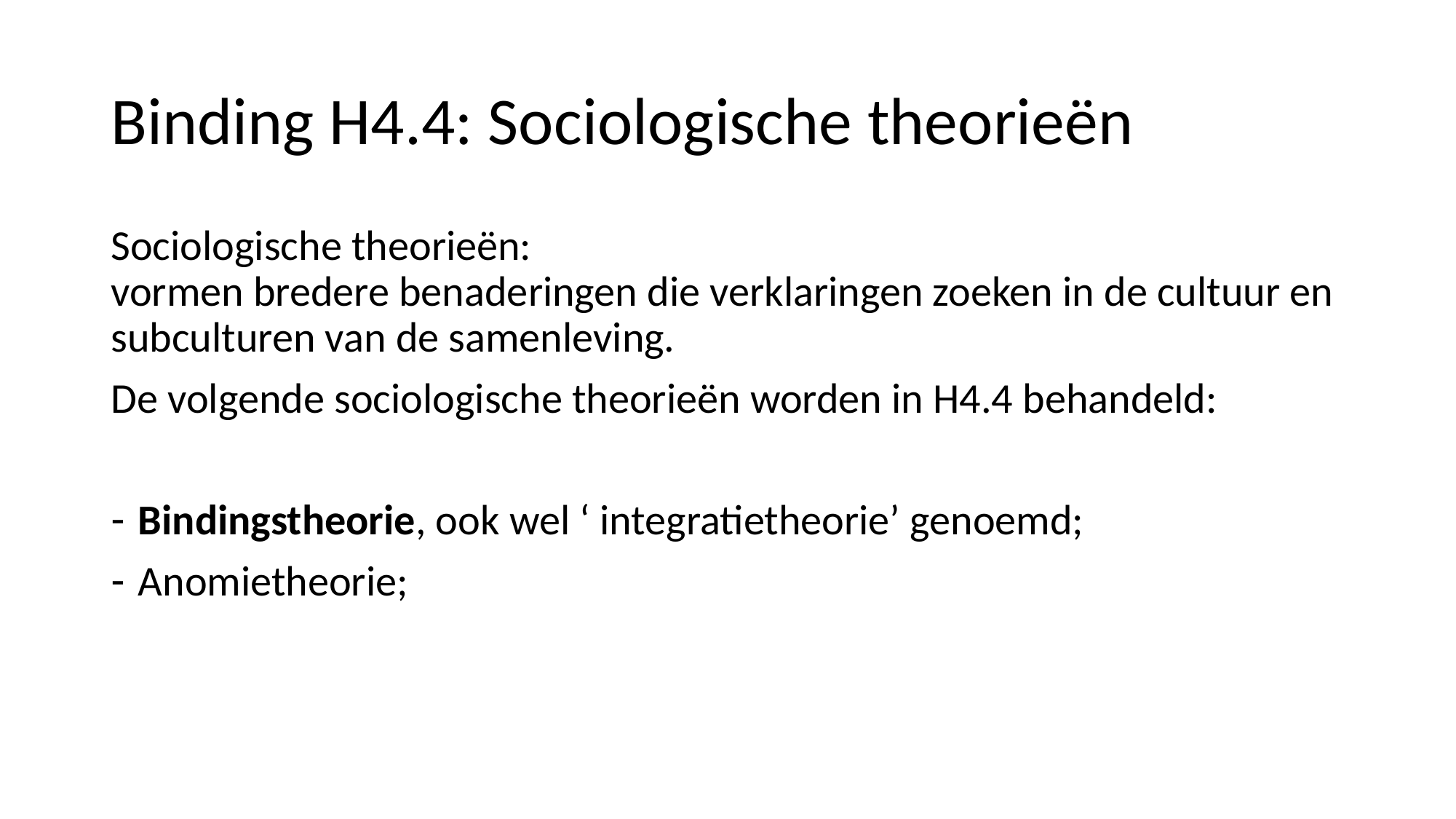

# Binding H4.4: Sociologische theorieën
Sociologische theorieën:
vormen bredere benaderingen die verklaringen zoeken in de cultuur en subculturen van de samenleving.
De volgende sociologische theorieën worden in H4.4 behandeld:

Bindingstheorie, ook wel ‘ integratietheorie’ genoemd;
Anomietheorie;